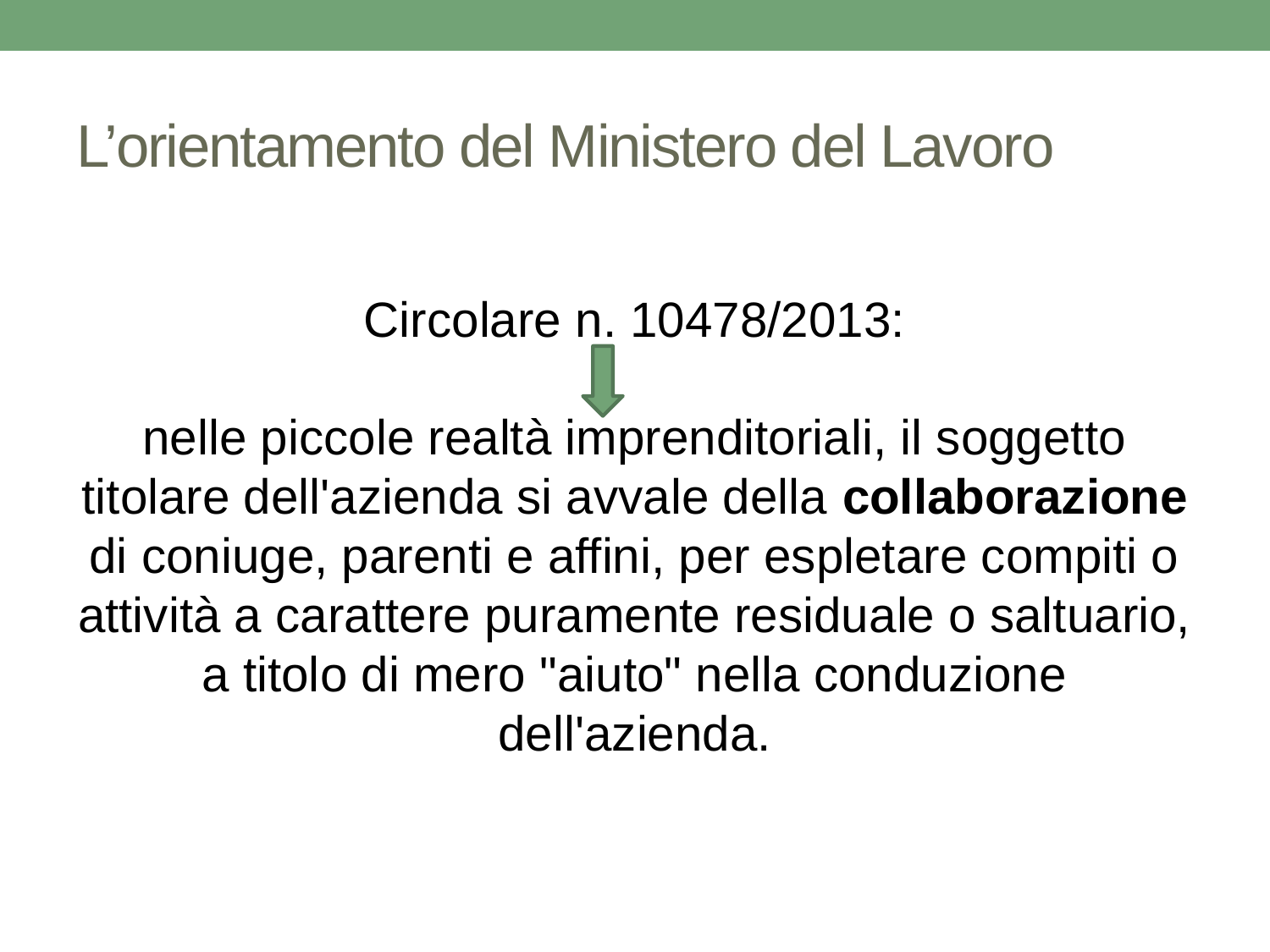

# L’orientamento del Ministero del Lavoro

Circolare n. 10478/2013:

nelle piccole realtà imprenditoriali, il soggetto titolare dell'azienda si avvale della collaborazione di coniuge, parenti e affini, per espletare compiti o attività a carattere puramente residuale o saltuario, a titolo di mero "aiuto" nella conduzione dell'azienda.